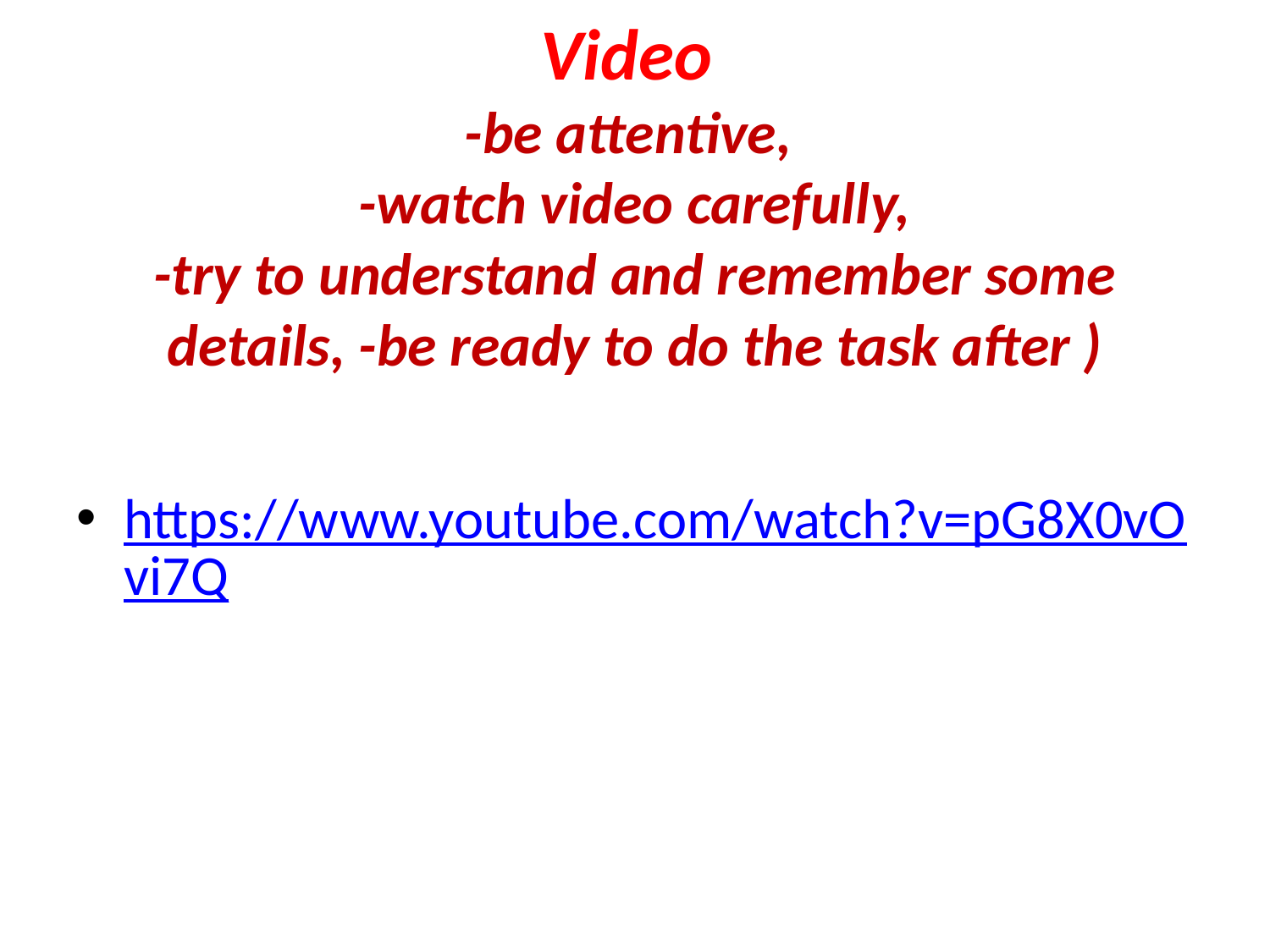

# Video -be attentive, -watch video carefully, -try to understand and remember some details, -be ready to do the task after )
https://www.youtube.com/watch?v=pG8X0vOvi7Q